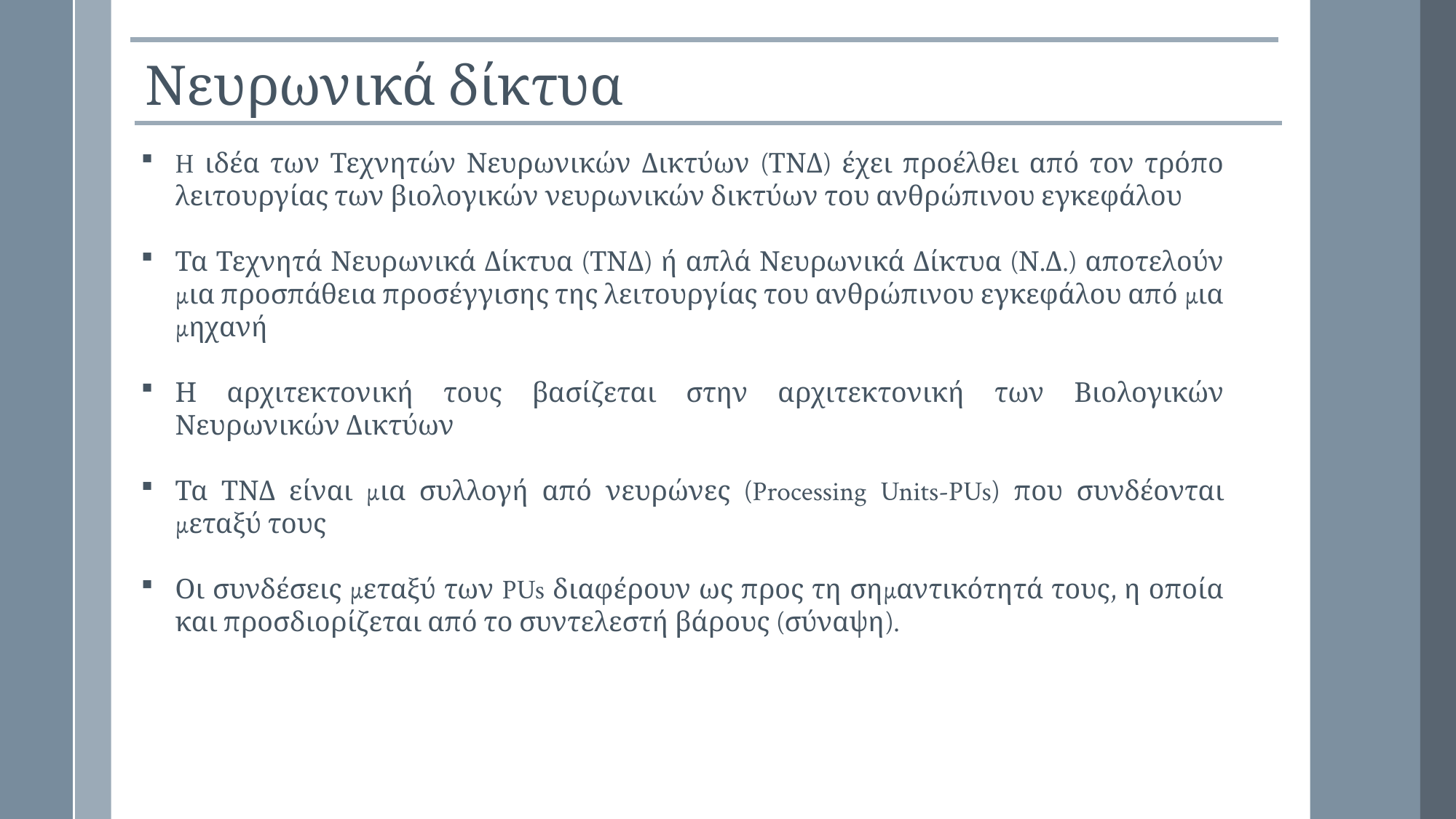

Νευρωνικά δίκτυα
H ιδέα των Τεχνητών Νευρωνικών Δικτύων (ΤΝΔ) έχει προέλθει από τον τρόπο λειτουργίας των βιολογικών νευρωνικών δικτύων του ανθρώπινου εγκεφάλου

Τα Τεχνητά Νευρωνικά Δίκτυα (ΤΝΔ) ή απλά Νευρωνικά Δίκτυα (Ν.Δ.) αποτελούν μια προσπάθεια προσέγγισης της λειτουργίας του ανθρώπινου εγκεφάλου από μια μηχανή

Η αρχιτεκτονική τους βασίζεται στην αρχιτεκτονική των Βιολογικών Νευρωνικών Δικτύων

Τα ΤΝΔ είναι μια συλλογή από νευρώνες (Processing Units-PUs) που συνδέονται μεταξύ τους

Οι συνδέσεις μεταξύ των PUs διαφέρουν ως προς τη σημαντικότητά τους, η οποία και προσδιορίζεται από το συντελεστή βάρους (σύναψη).